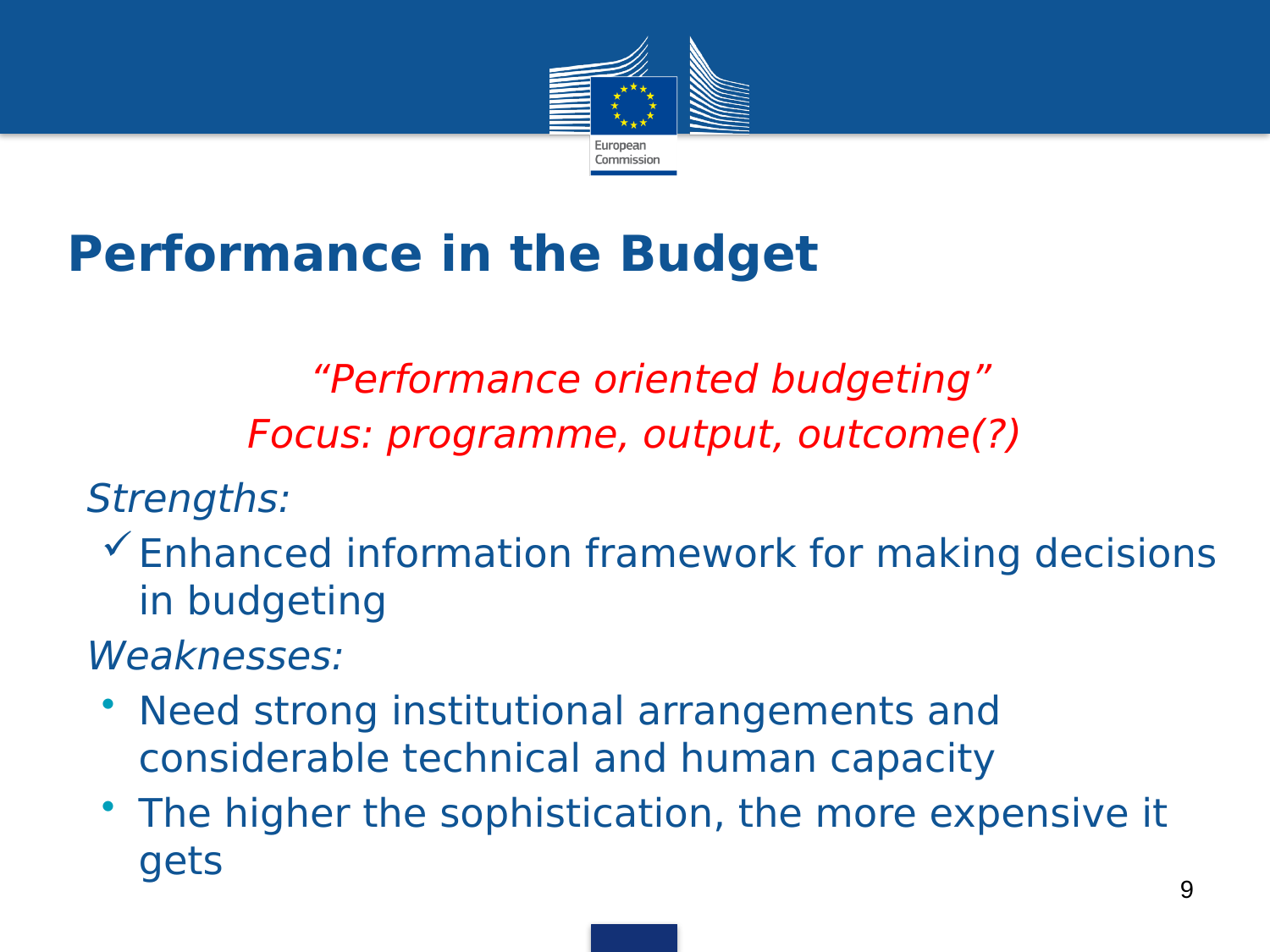

# Performance in the Budget
“Performance oriented budgeting”
Focus: programme, output, outcome(?)
Strengths:
Enhanced information framework for making decisions in budgeting
Weaknesses:
Need strong institutional arrangements and considerable technical and human capacity
The higher the sophistication, the more expensive it gets
9